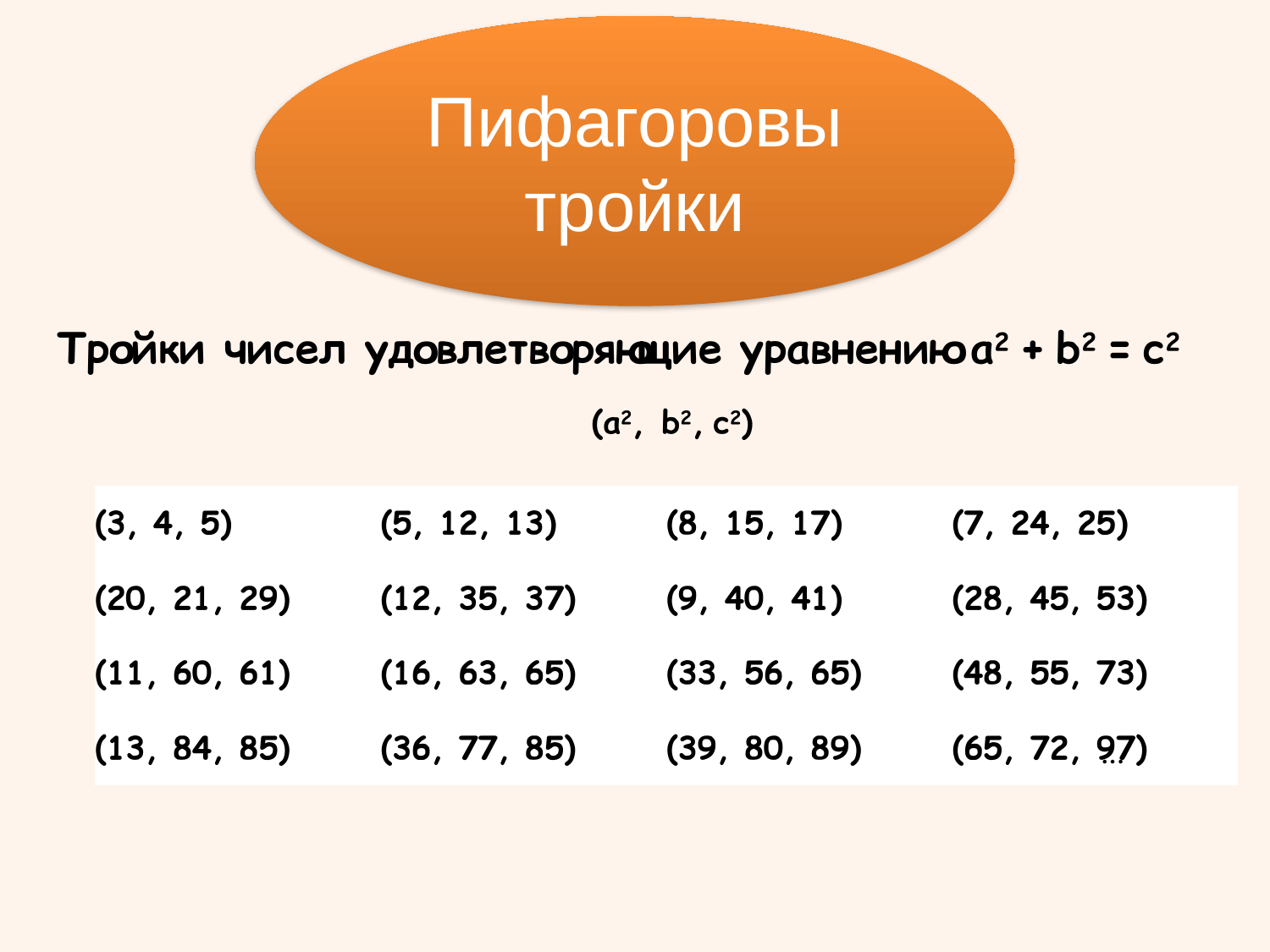

Пифагоровы тройки
Тройки чисел удовлетворяющие уравнению a2 + b2 = c2

(a2,  b2, c2)

| (3, 4, 5) | (5, 12, 13) | (8, 15, 17) | (7, 24, 25) |
| --- | --- | --- | --- |
| (20, 21, 29) | (12, 35, 37) | (9, 40, 41) | (28, 45, 53) |
| (11, 60, 61) | (16, 63, 65) | (33, 56, 65) | (48, 55, 73) |
| (13, 84, 85) | (36, 77, 85) | (39, 80, 89) | (65, 72, 97) |
…